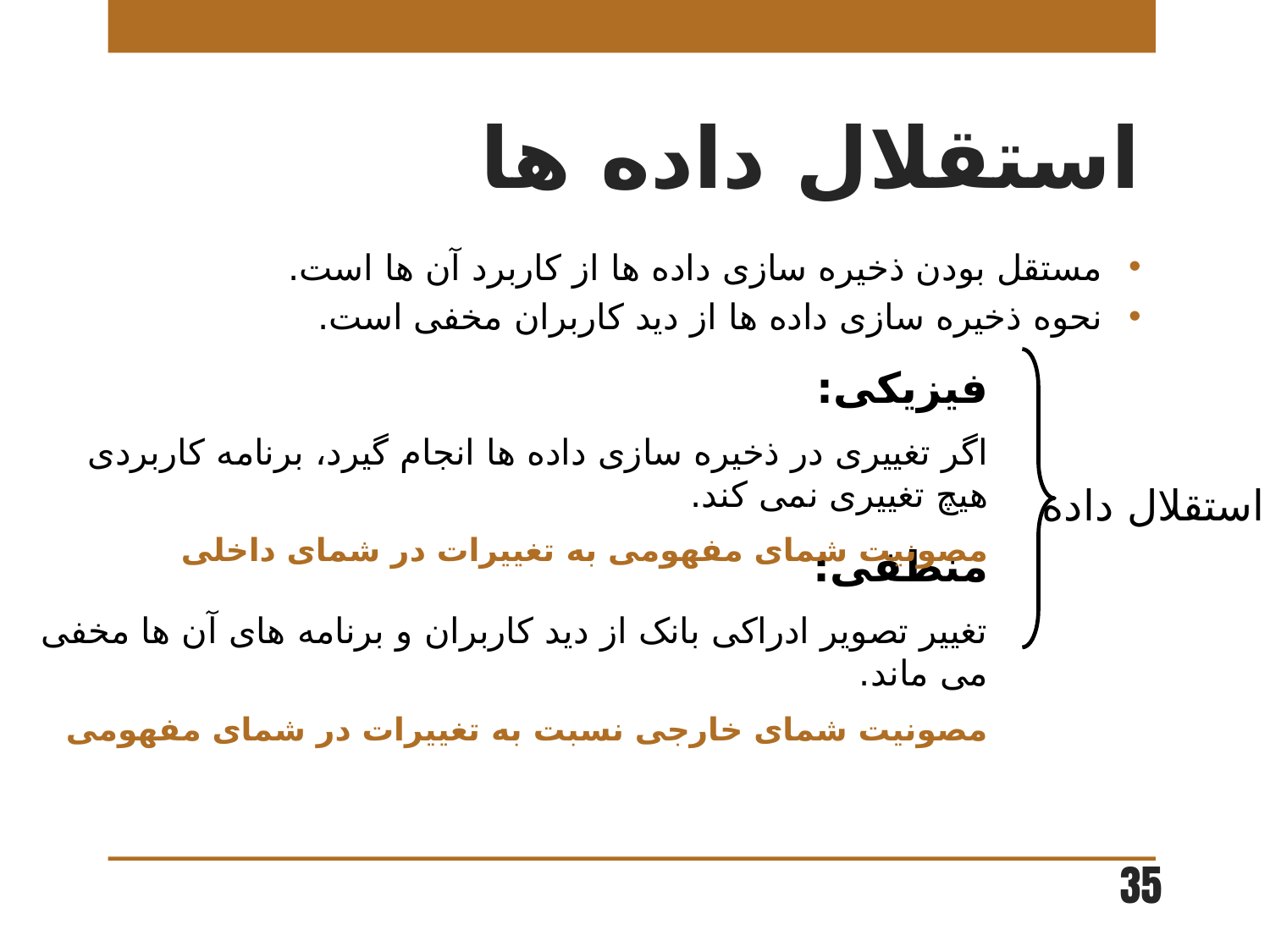

# استقلال داده ها
مستقل بودن ذخیره سازی داده ها از کاربرد آن ها است.
نحوه ذخیره سازی داده ها از دید کاربران مخفی است.

فیزیکی:
اگر تغییری در ذخیره سازی داده ها انجام گیرد، برنامه کاربردی هیچ تغییری نمی کند.
مصونیت شمای مفهومی به تغییرات در شمای داخلی
استقلال داده
منطقی:
تغییر تصویر ادراکی بانک از دید کاربران و برنامه های آن ها مخفی می ماند.
مصونیت شمای خارجی نسبت به تغییرات در شمای مفهومی
35